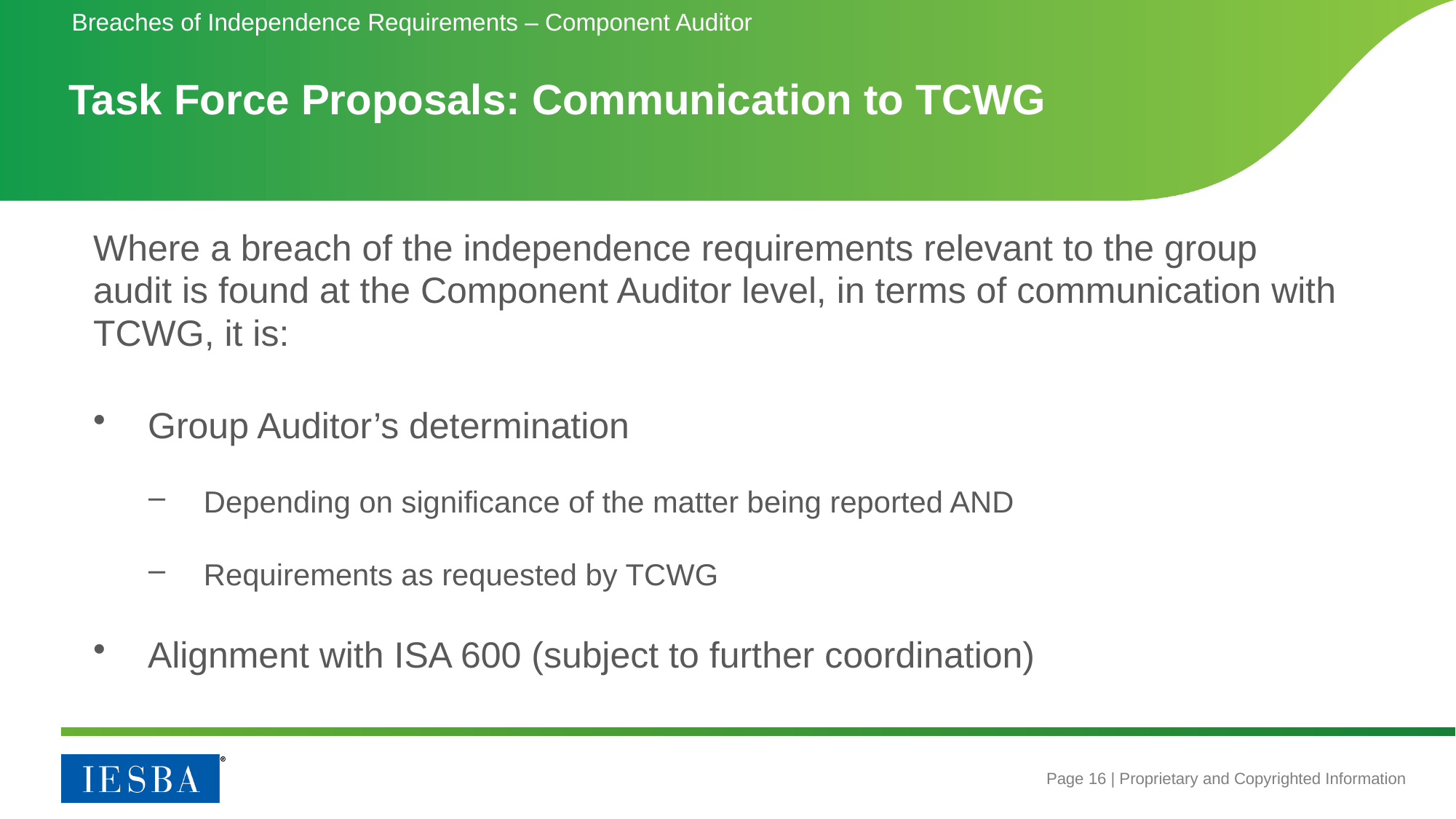

Breaches of Independence Requirements – Component Auditor

# Task Force Proposals: Communication to TCWG
Where a breach of the independence requirements relevant to the group audit is found at the Component Auditor level, in terms of communication with TCWG, it is:
Group Auditor’s determination
Depending on significance of the matter being reported AND
Requirements as requested by TCWG
Alignment with ISA 600 (subject to further coordination)